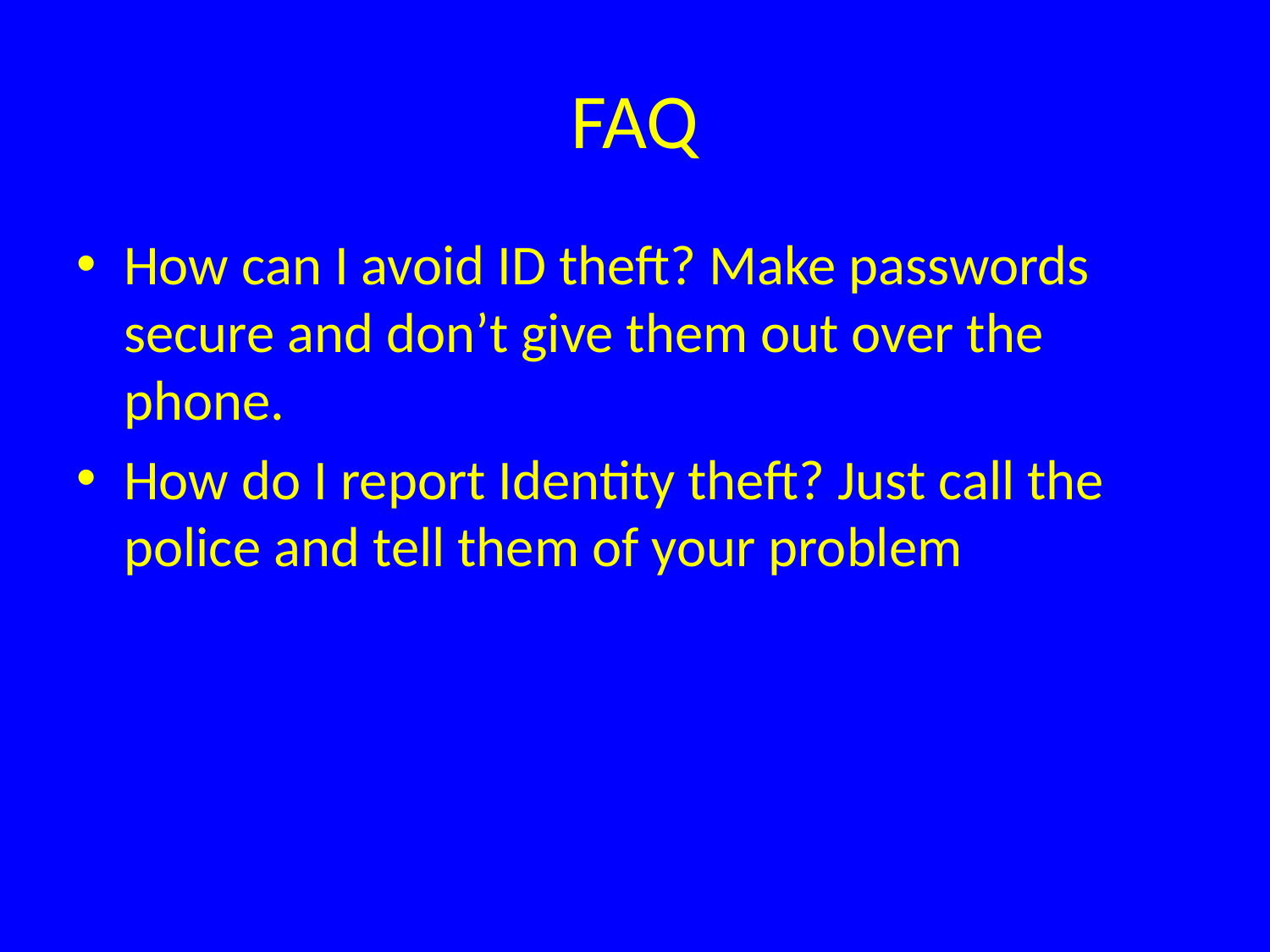

# FAQ
How can I avoid ID theft? Make passwords secure and don’t give them out over the phone.
How do I report Identity theft? Just call the police and tell them of your problem